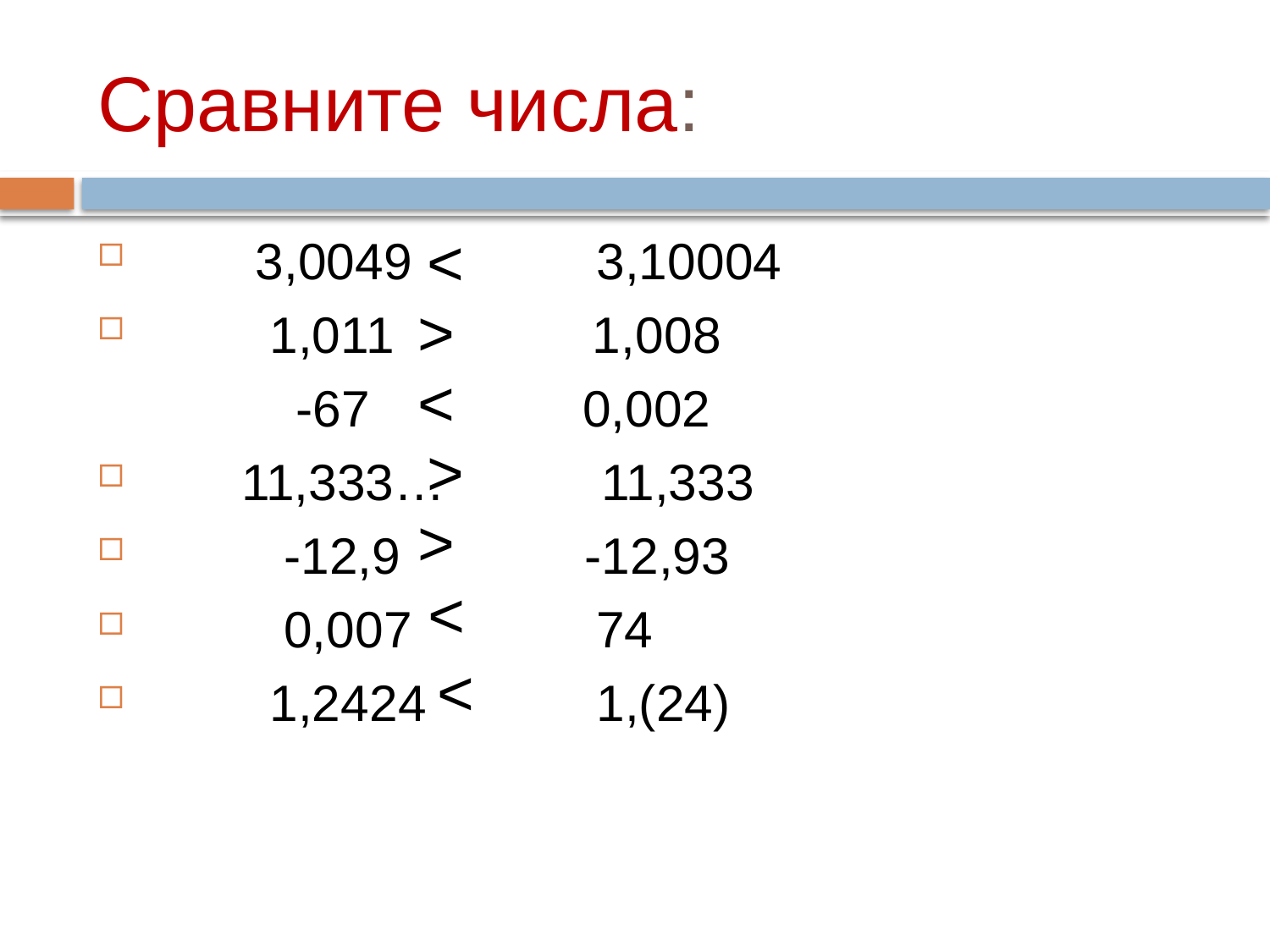

# Сравните числа:
<
        3,0049             3,10004
         1,011              1,008
              -67               0,002
       11,333…           11,333
          -12,9             -12,93
          0,007             74
         1,2424            1,(24)
>
<
>
>
>
<